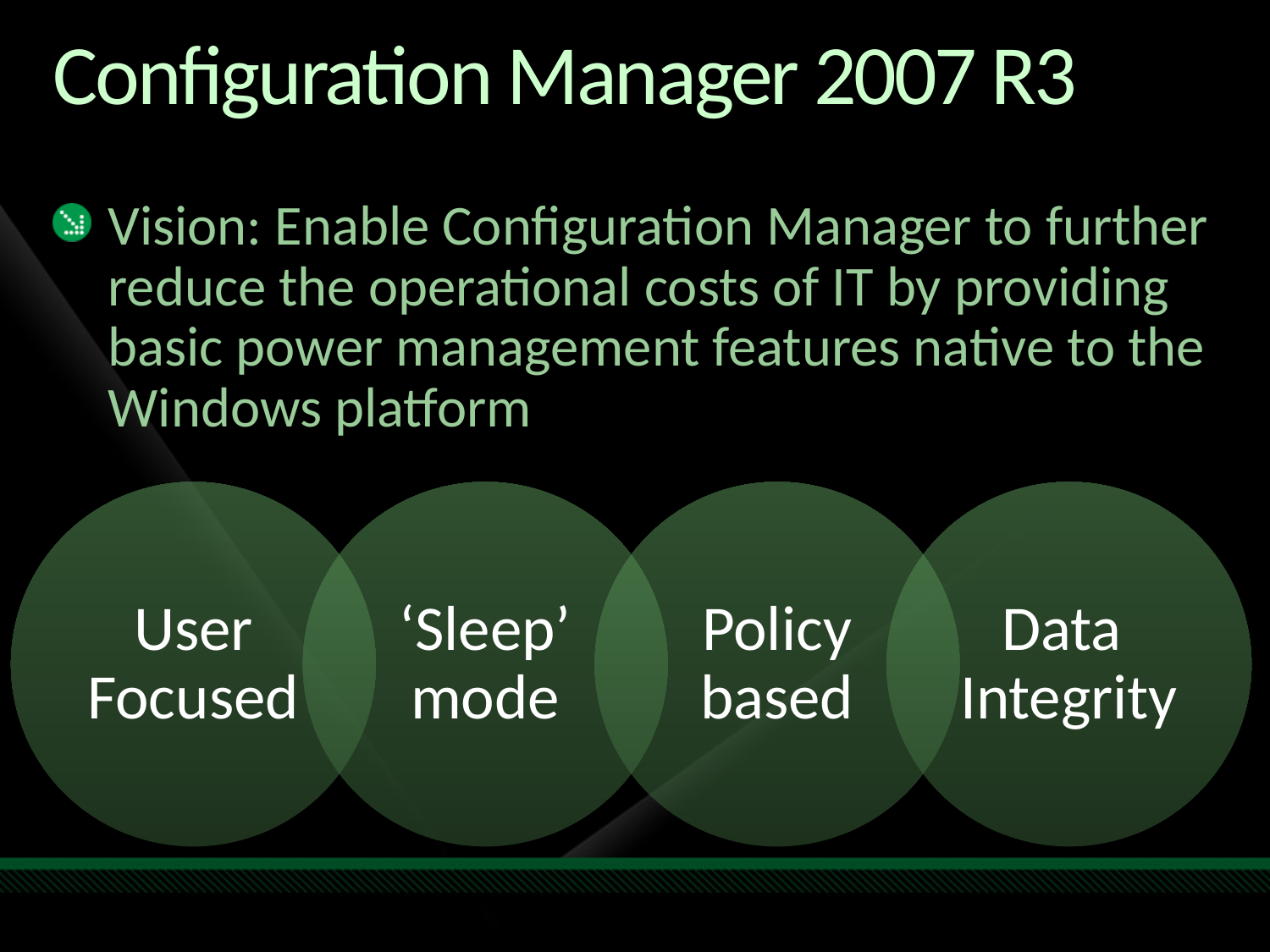

# Configuration Manager 2007 R3
Vision: Enable Configuration Manager to further reduce the operational costs of IT by providing basic power management features native to the Windows platform
User Focused
‘Sleep’ mode
Policy based
Data  Integrity